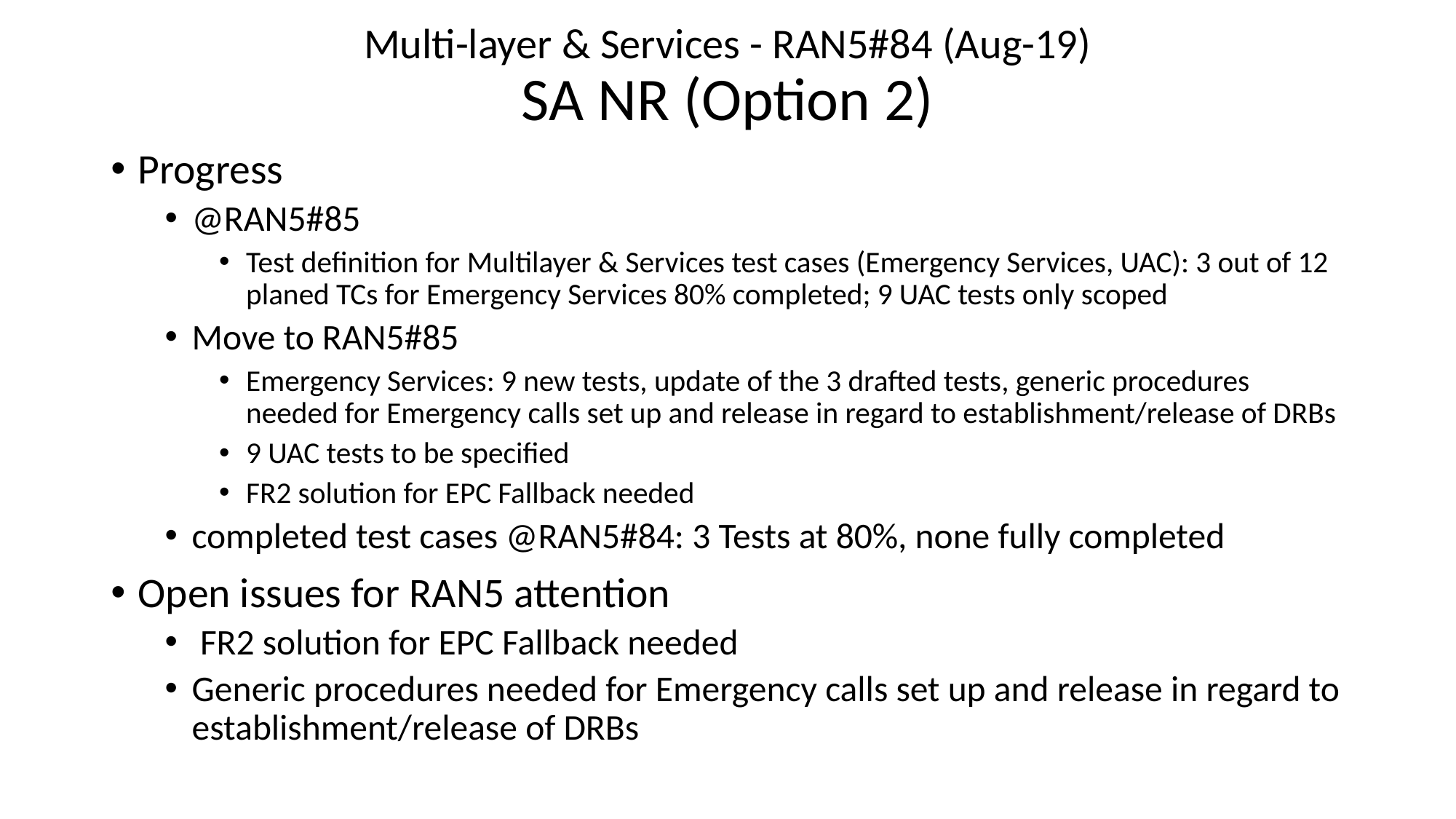

# Multi-layer & Services - RAN5#84 (Aug-19) SA NR (Option 2)
Progress
@RAN5#85
Test definition for Multilayer & Services test cases (Emergency Services, UAC): 3 out of 12 planed TCs for Emergency Services 80% completed; 9 UAC tests only scoped
Move to RAN5#85
Emergency Services: 9 new tests, update of the 3 drafted tests, generic procedures needed for Emergency calls set up and release in regard to establishment/release of DRBs
9 UAC tests to be specified
FR2 solution for EPC Fallback needed
completed test cases @RAN5#84: 3 Tests at 80%, none fully completed
Open issues for RAN5 attention
 FR2 solution for EPC Fallback needed
Generic procedures needed for Emergency calls set up and release in regard to establishment/release of DRBs